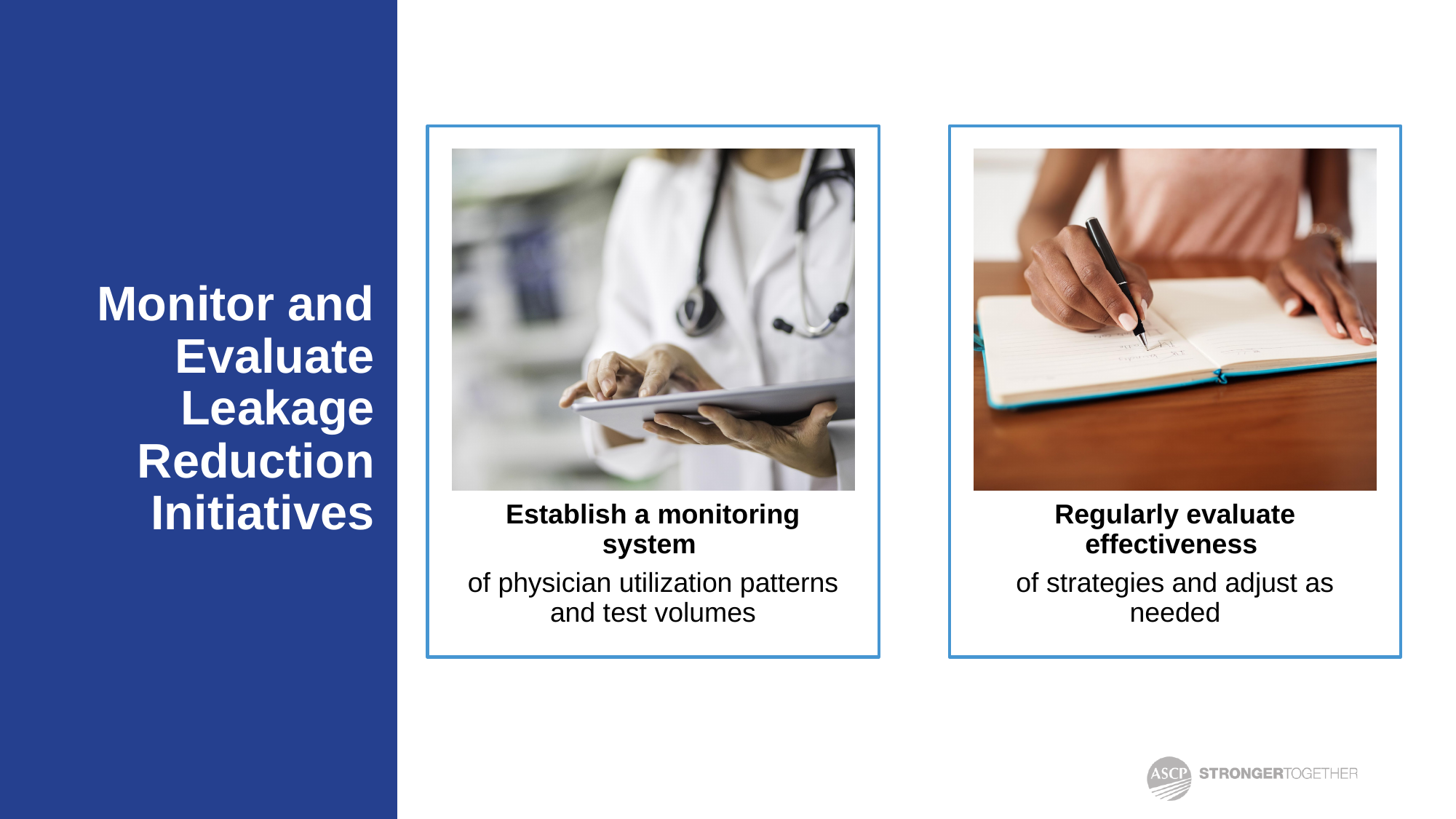

Establish a monitoring system
of physician utilization patterns and test volumes

Regularly evaluate effectiveness
of strategies and adjust as needed
# Monitor and Evaluate Leakage Reduction Initiatives